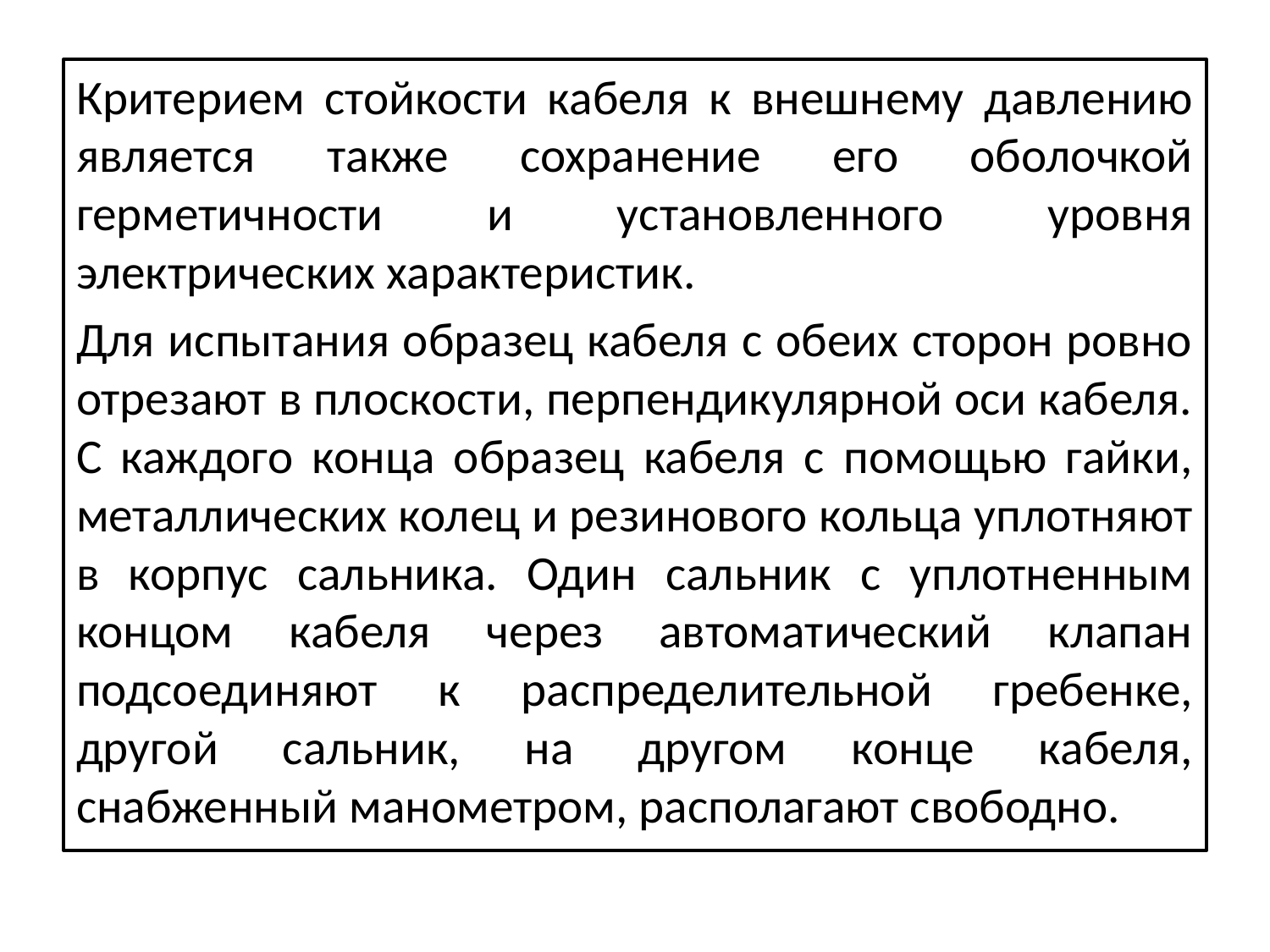

#
Критерием стойкости кабеля к внешнему давлению является также сохранение его оболочкой герметичности и установленного уровня электрических характеристик.
Для испытания образец кабеля с обеих сторон ровно отрезают в плоскости, перпендикулярной оси кабеля. С каждого конца образец кабеля с помощью гайки, металлических колец и резинового кольца уплотняют в корпус сальника. Один сальник с уплотненным концом кабеля через автоматический клапан подсоединяют к распределительной гребенке, другой сальник, на другом конце кабеля, снабженный манометром, располагают свободно.